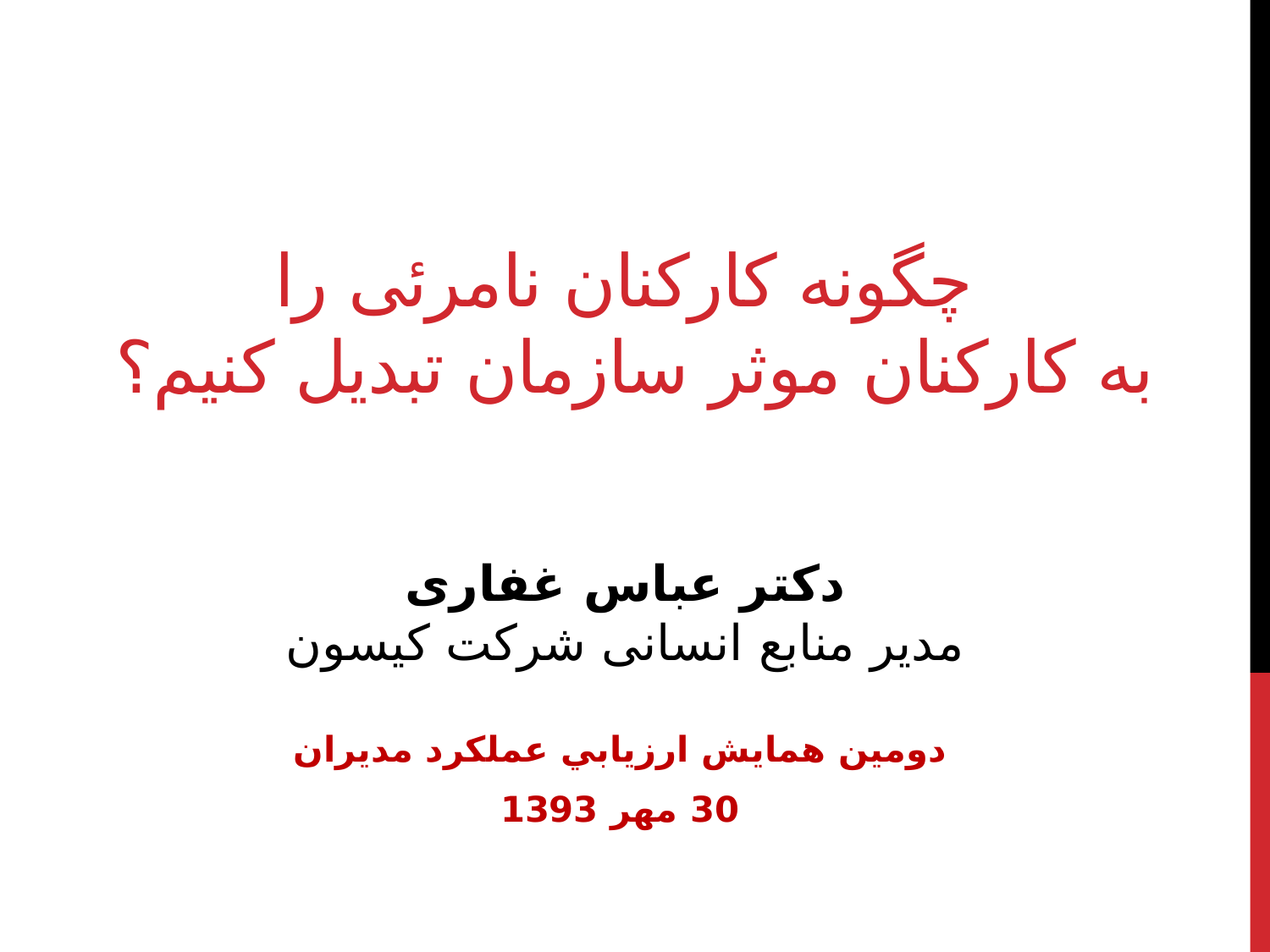

# چگونه کارکنان نامرئی را به کارکنان موثر سازمان‌ تبدیل کنیم؟
دکتر عباس غفاری
مدیر منابع انسانی شرکت کیسون

دومین همایش ارزيابي عملكرد مدیران
30 مهر 1393